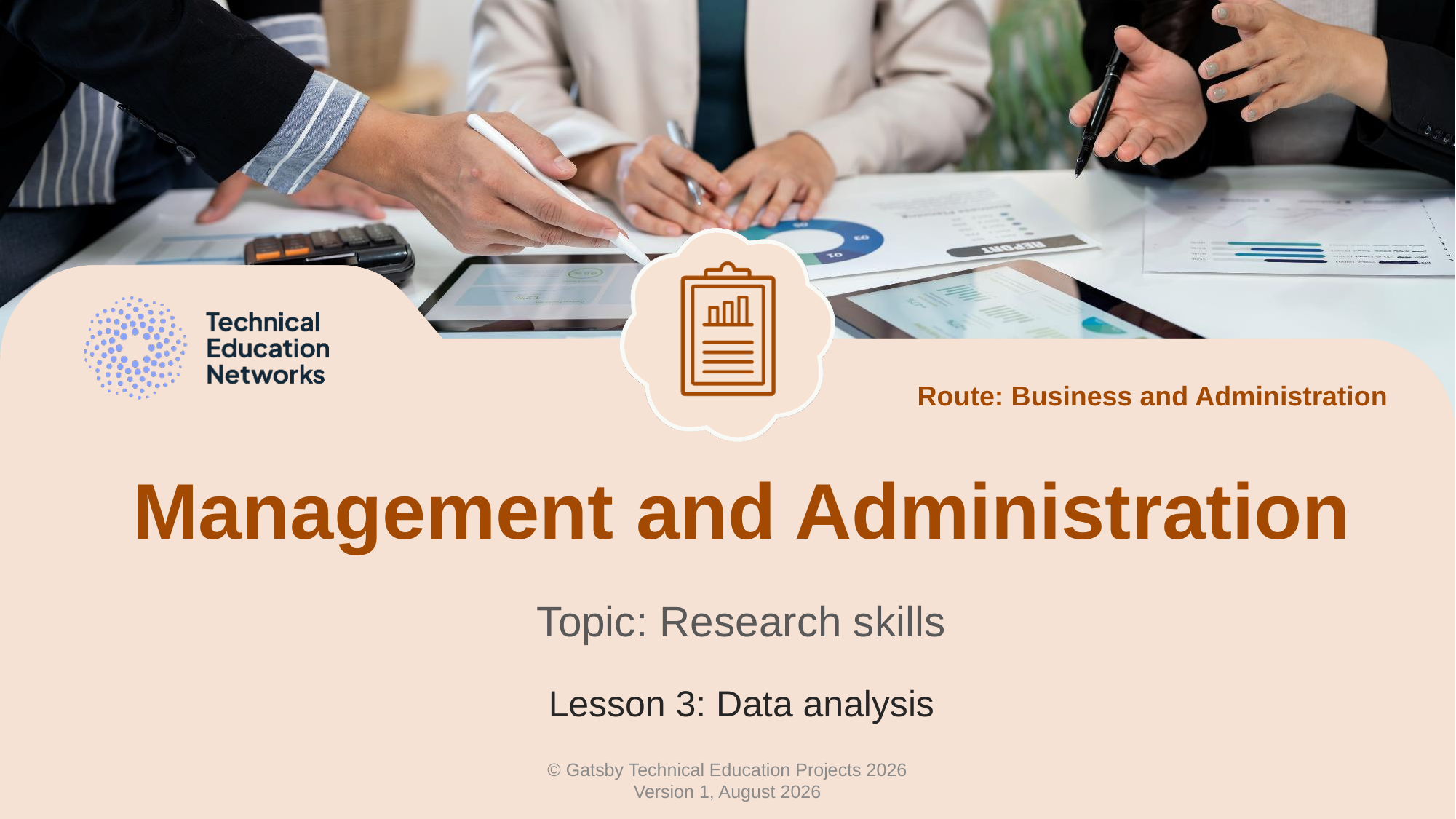

Route: Business and Administration
# Management and Administration
Topic: Research skills
Lesson 3: Data analysis